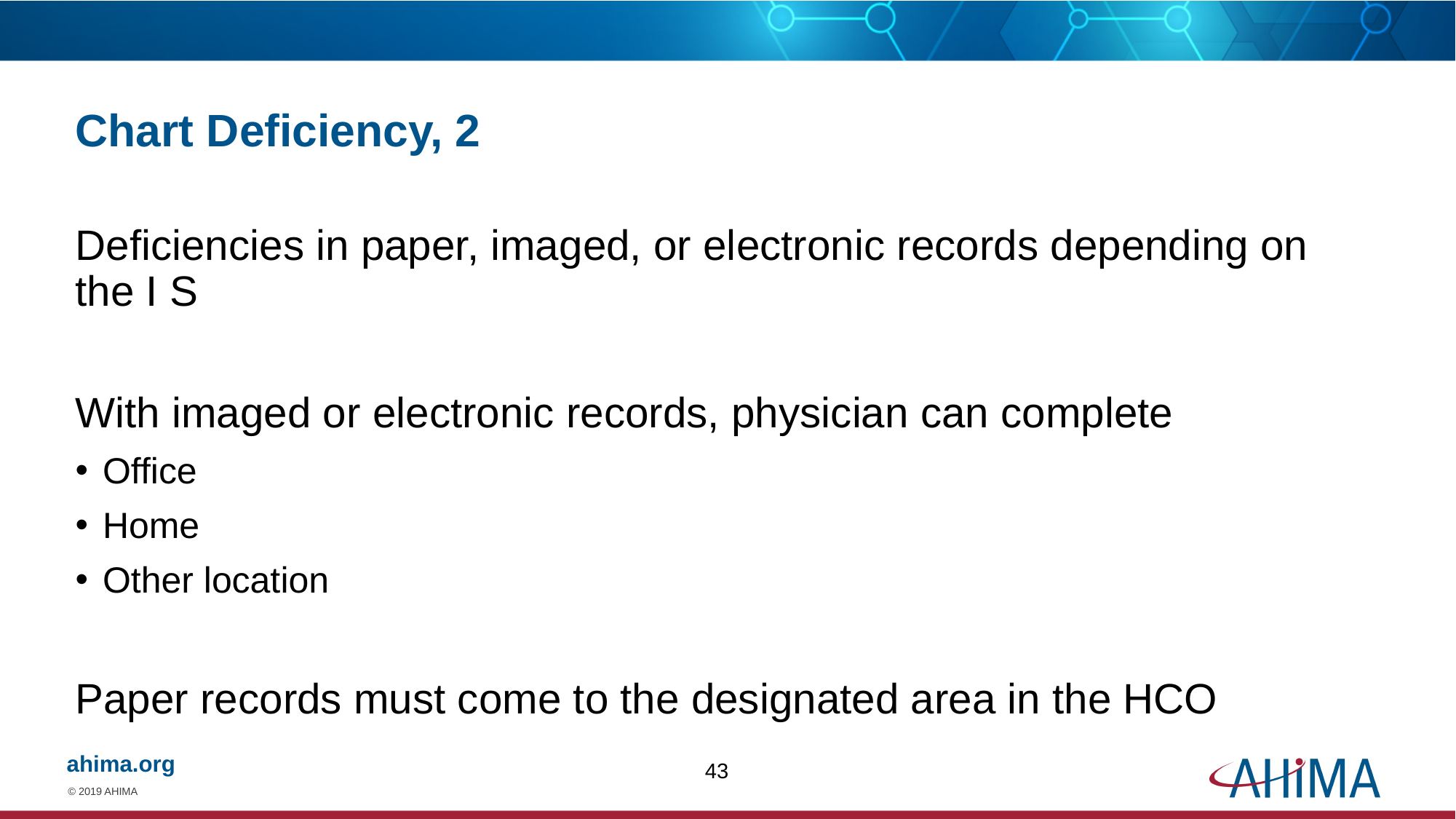

# Chart Deficiency, 2
Deficiencies in paper, imaged, or electronic records depending on the I S

With imaged or electronic records, physician can complete
Office
Home
Other location

Paper records must come to the designated area in the HCO